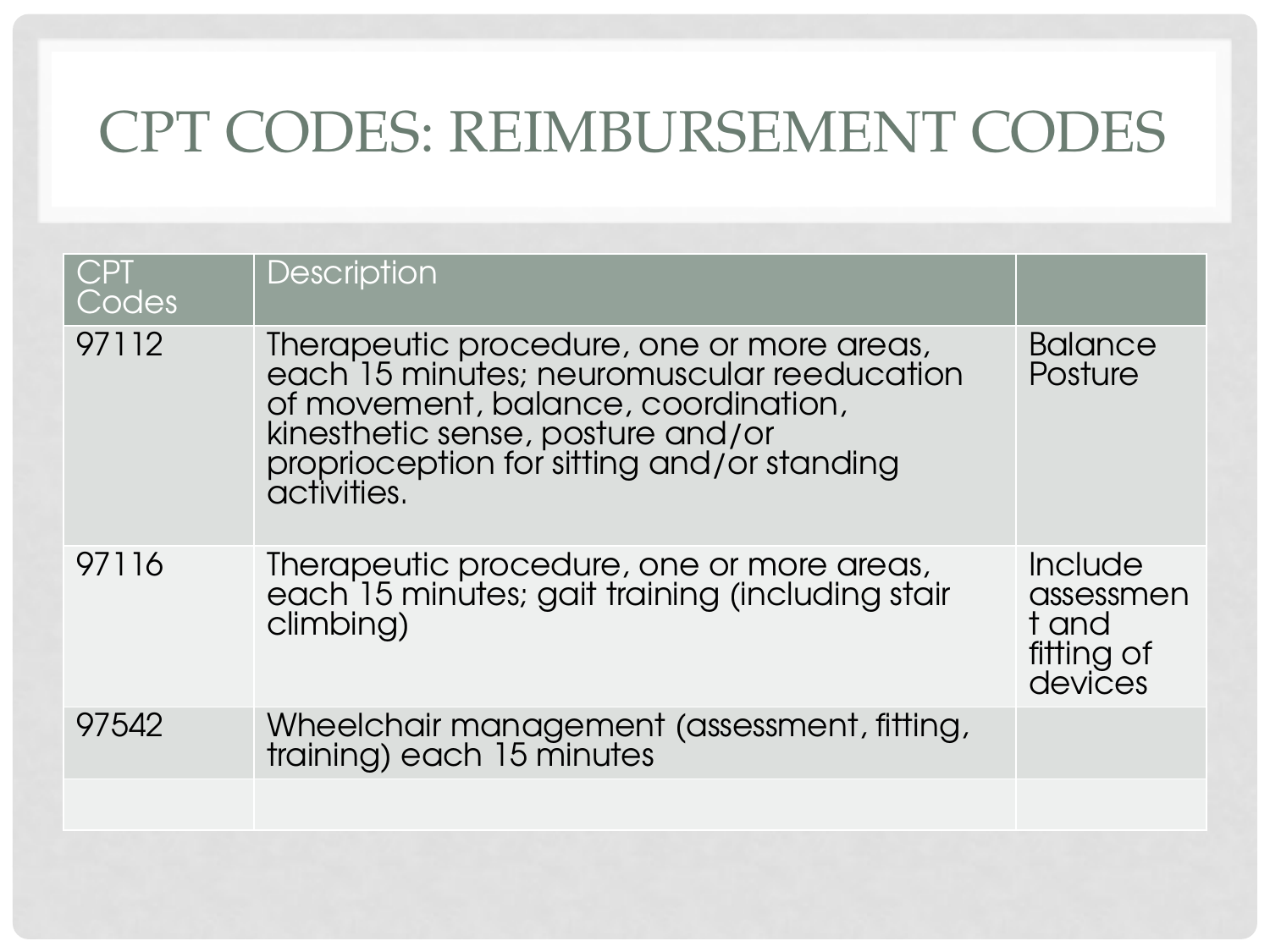

# CPT Codes: Reimbursement Codes
| CPT Codes | Description |  |
| --- | --- | --- |
| 97112 | Therapeutic procedure, one or more areas, each 15 minutes; neuromuscular reeducation of movement, balance, coordination, kinesthetic sense, posture and/or proprioception for sitting and/or standing activities. | Balance Posture |
| 97116 | Therapeutic procedure, one or more areas, each 15 minutes; gait training (including stair climbing) | Include assessment and fitting of devices |
| 97542 | Wheelchair management (assessment, fitting, training) each 15 minutes |  |
|  |  |  |